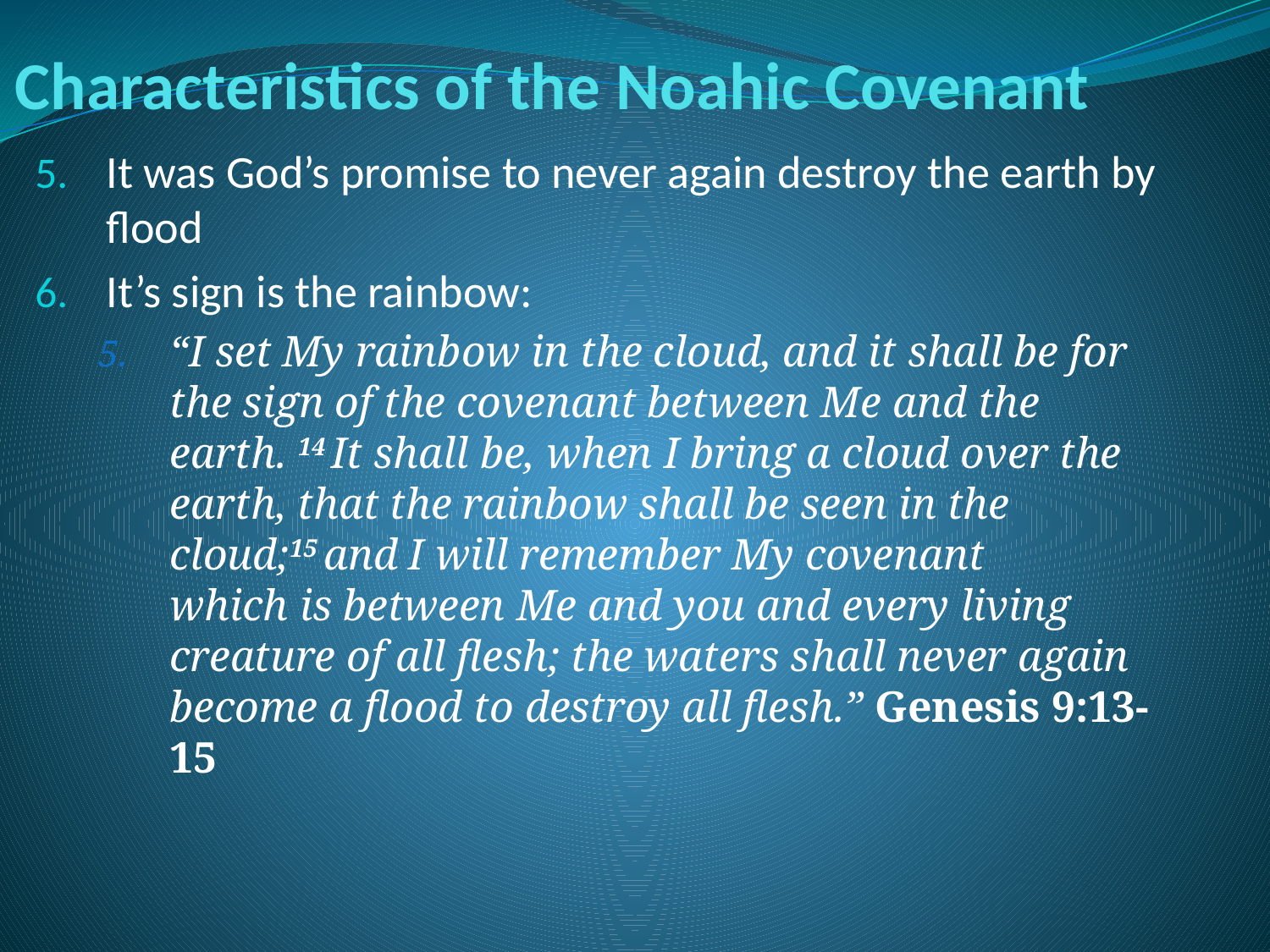

# Characteristics of the Noahic Covenant ­
It was God’s promise to never again destroy the earth by flood
It’s sign is the rainbow:
“I set My rainbow in the cloud, and it shall be for the sign of the covenant between Me and the earth. 14 It shall be, when I bring a cloud over the earth, that the rainbow shall be seen in the cloud;15 and I will remember My covenant which is between Me and you and every living creature of all flesh; the waters shall never again become a flood to destroy all flesh.” Genesis 9:13-15